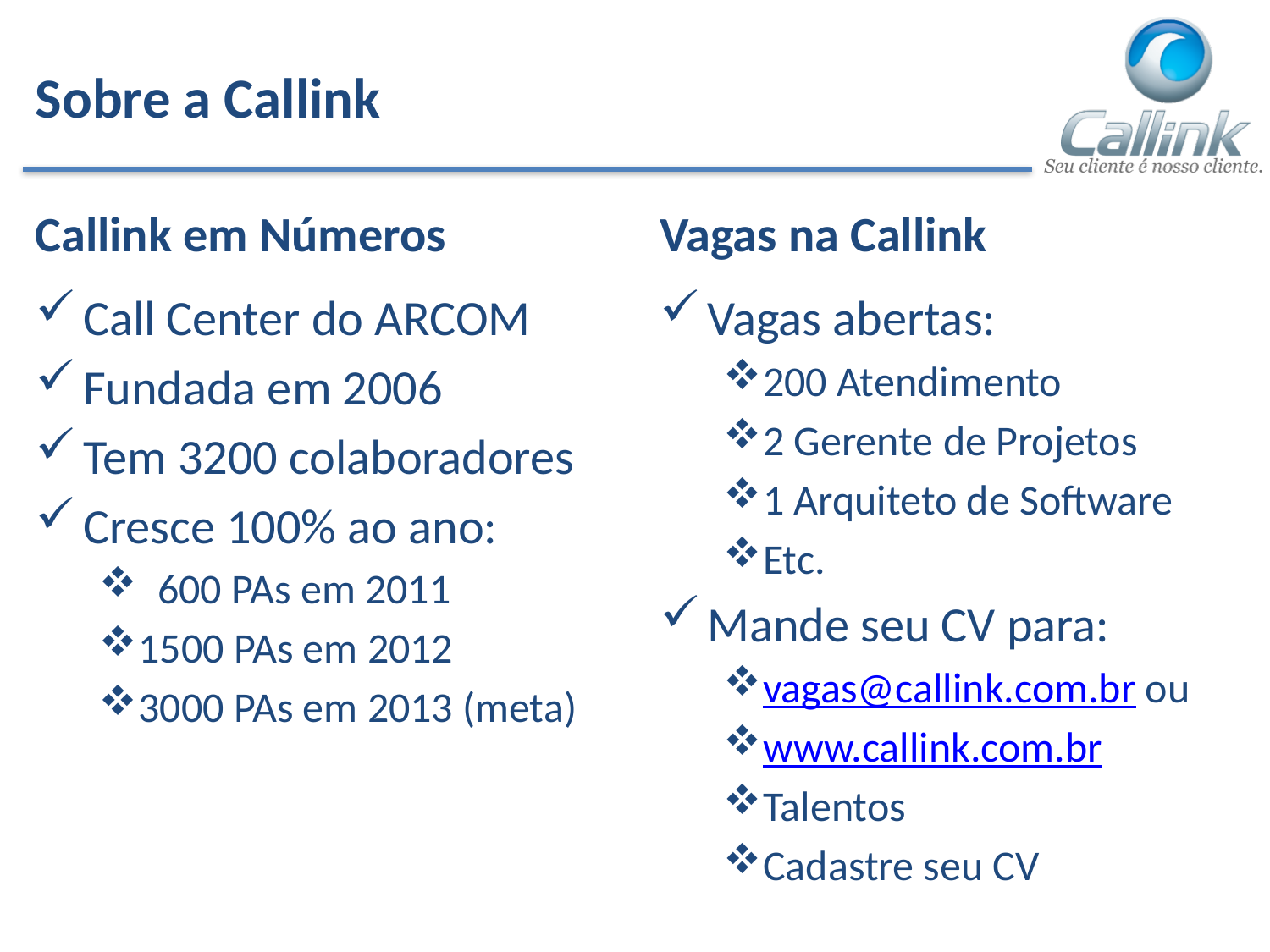

# Sobre a Callink
Callink em Números
Vagas na Callink
Call Center do ARCOM
Fundada em 2006
Tem 3200 colaboradores
Cresce 100% ao ano:
  600 PAs em 2011
1500 PAs em 2012
3000 PAs em 2013 (meta)

Vagas abertas:
200 Atendimento
2 Gerente de Projetos
1 Arquiteto de Software
Etc.
Mande seu CV para:
vagas@callink.com.br ou
www.callink.com.br
Talentos
Cadastre seu CV